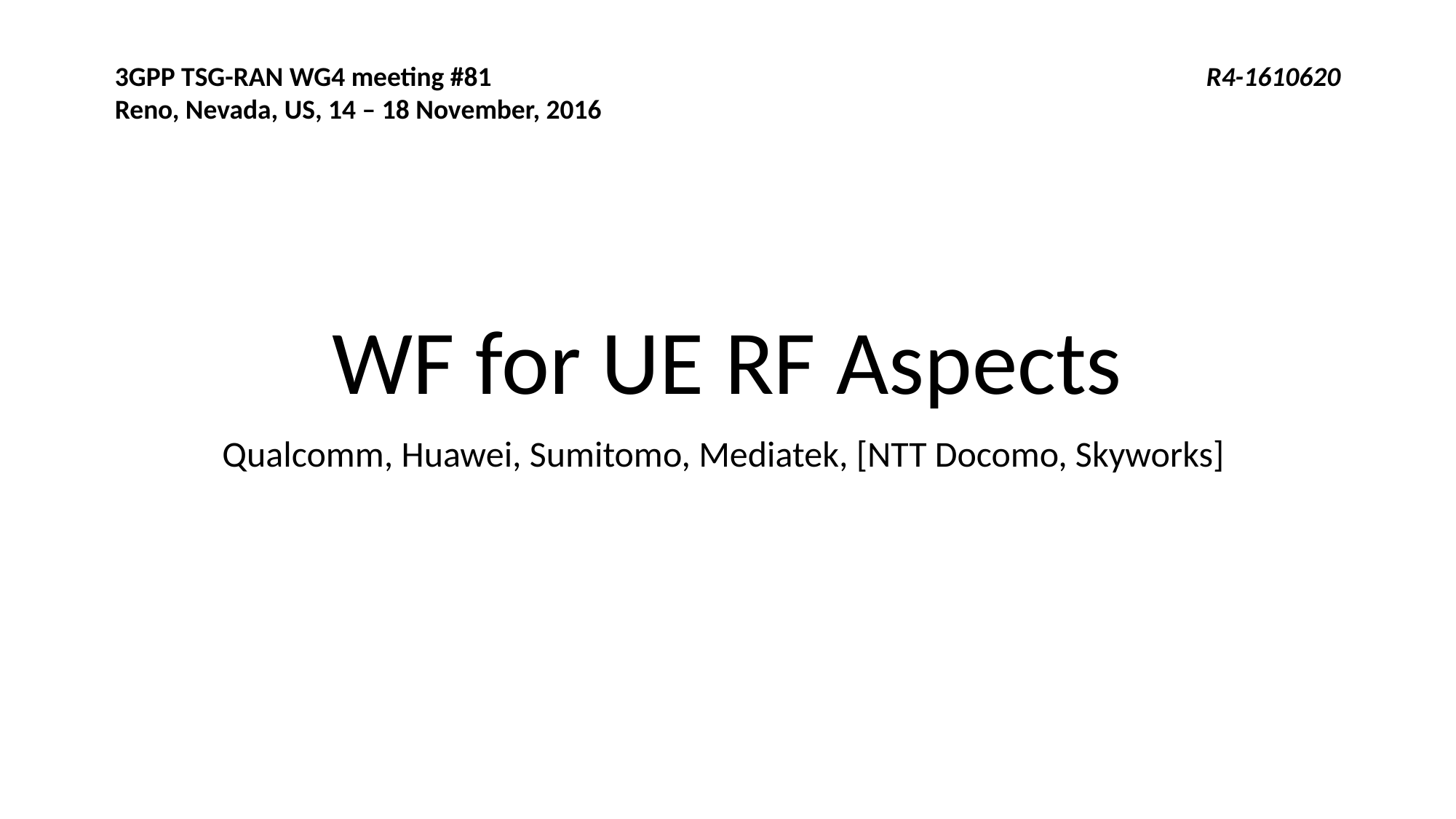

3GPP TSG-RAN WG4 meeting #81  							R4-1610620
Reno, Nevada, US, 14 – 18 November, 2016
# WF for UE RF Aspects
Qualcomm, Huawei, Sumitomo, Mediatek, [NTT Docomo, Skyworks]